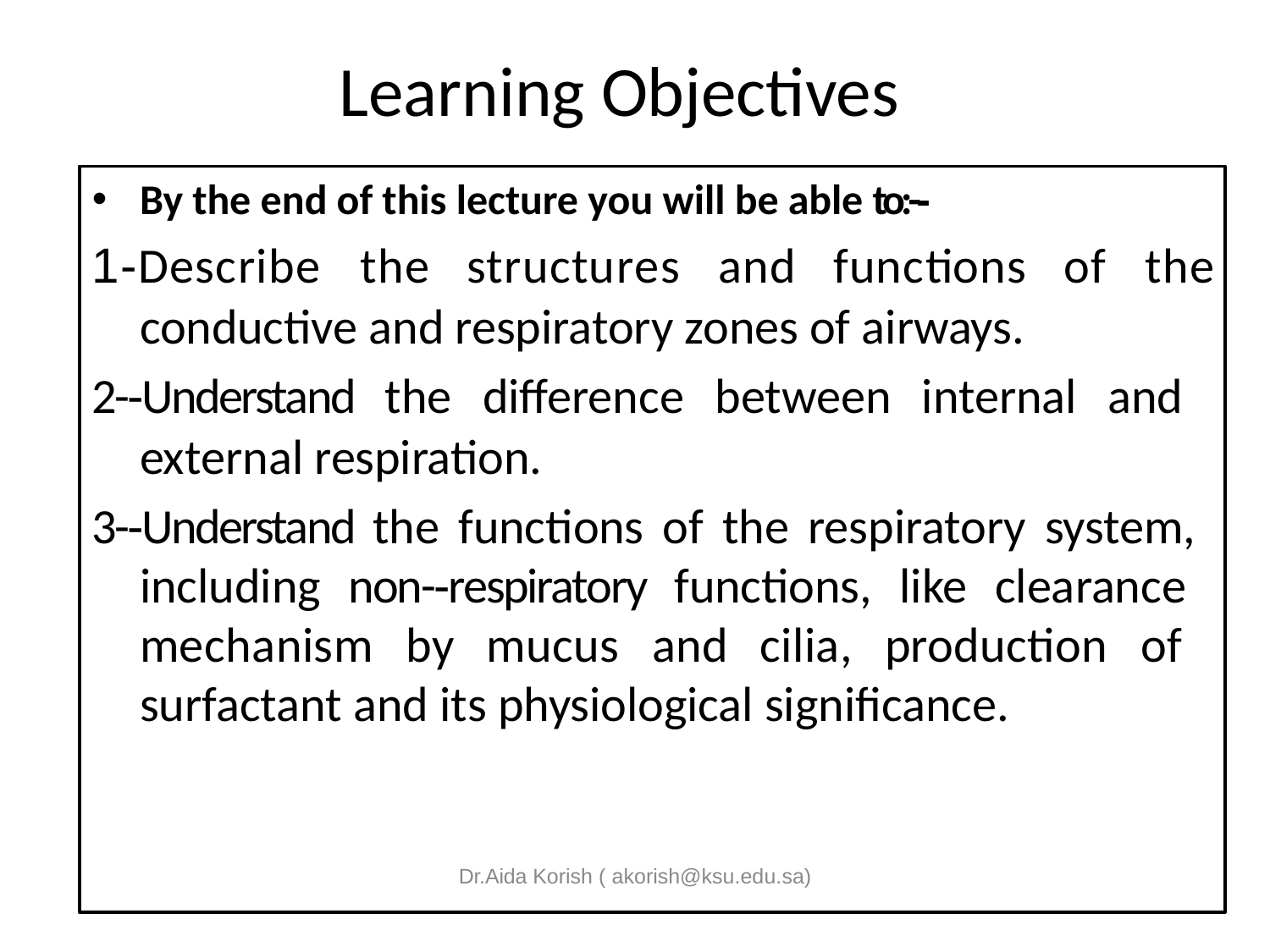

# Learning Objectives

By the end of this lecture you will be able to:-­‐
1-Describe	the	structures	and	functions
of	the
conductive and respiratory zones of airways.
2-­‐Understand the diﬀerence between internal and  external respiration.
3-­‐Understand the functions of the respiratory system,  including non-­‐respiratory functions, like clearance  mechanism by mucus and cilia, production of  surfactant and its physiological signiﬁcance.
Dr.Aida Korish ( akorish@ksu.edu.sa)